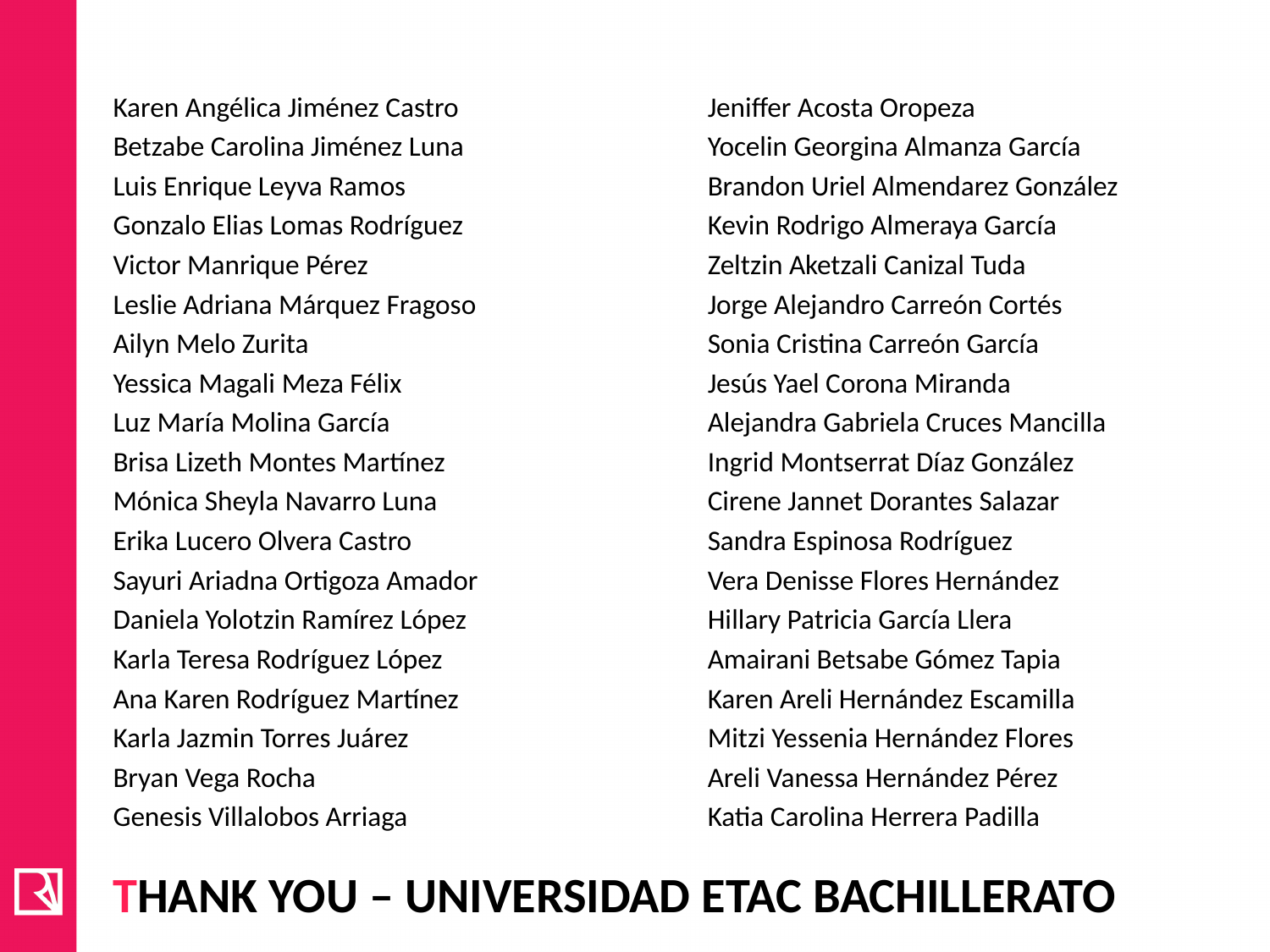

Karen Angélica Jiménez Castro
Betzabe Carolina Jiménez Luna
Luis Enrique Leyva Ramos
Gonzalo Elias Lomas Rodríguez
Victor Manrique Pérez
Leslie Adriana Márquez Fragoso
Ailyn Melo Zurita
Yessica Magali Meza Félix
Luz María Molina García
Brisa Lizeth Montes Martínez
Mónica Sheyla Navarro Luna
Erika Lucero Olvera Castro
Sayuri Ariadna Ortigoza Amador
Daniela Yolotzin Ramírez López
Karla Teresa Rodríguez López
Ana Karen Rodríguez Martínez
Karla Jazmin Torres Juárez
Bryan Vega Rocha
Genesis Villalobos Arriaga

Jeniffer Acosta Oropeza
Yocelin Georgina Almanza García
Brandon Uriel Almendarez González
Kevin Rodrigo Almeraya García
Zeltzin Aketzali Canizal Tuda
Jorge Alejandro Carreón Cortés
Sonia Cristina Carreón García
Jesús Yael Corona Miranda
Alejandra Gabriela Cruces Mancilla
Ingrid Montserrat Díaz González
Cirene Jannet Dorantes Salazar
Sandra Espinosa Rodríguez
Vera Denisse Flores Hernández
Hillary Patricia García Llera
Amairani Betsabe Gómez Tapia
Karen Areli Hernández Escamilla
Mitzi Yessenia Hernández Flores
Areli Vanessa Hernández Pérez
Katia Carolina Herrera Padilla

# Thank you – universidad etac bachillerato